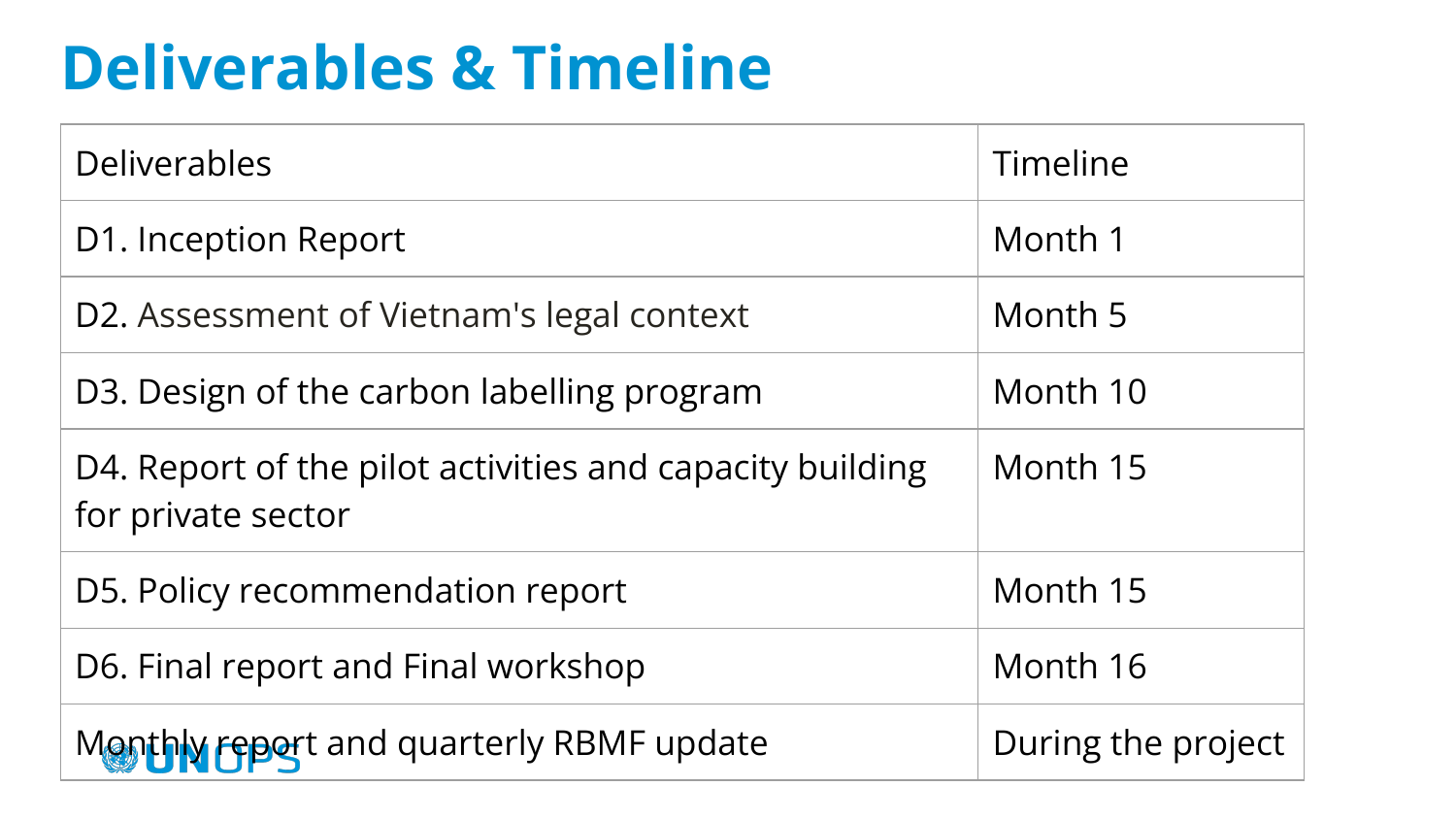

# Deliverables & Timeline
| Deliverables | Timeline |
| --- | --- |
| D1. Inception Report | Month 1 |
| D2. Assessment of Vietnam's legal context | Month 5 |
| D3. Design of the carbon labelling program | Month 10 |
| D4. Report of the pilot activities and capacity building for private sector | Month 15 |
| D5. Policy recommendation report | Month 15 |
| D6. Final report and Final workshop | Month 16 |
| Monthly report and quarterly RBMF update | During the project |
8